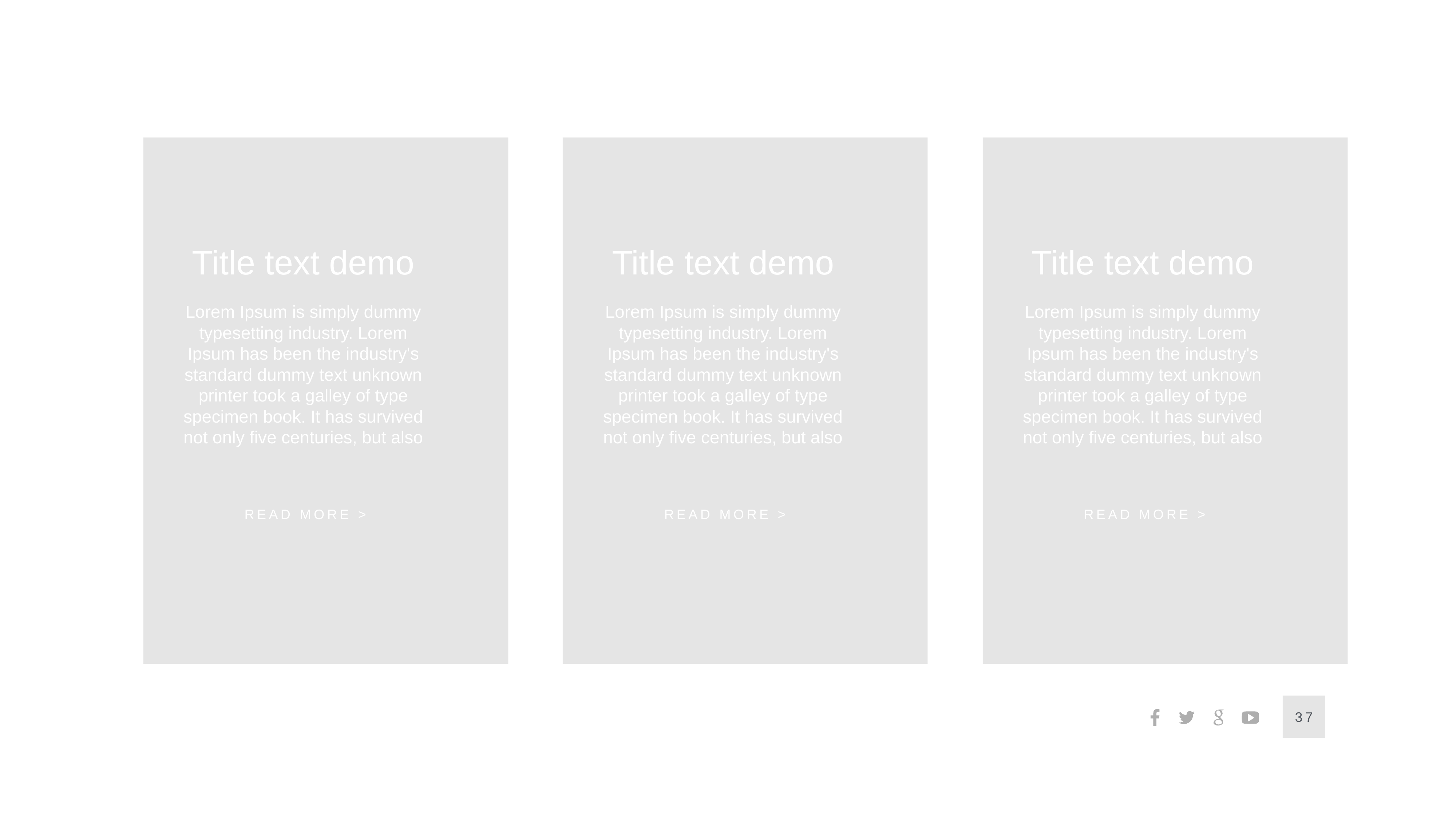

Title text demo
Lorem Ipsum is simply dummy typesetting industry. Lorem Ipsum has been the industry's standard dummy text unknown printer took a galley of type specimen book. It has survived not only five centuries, but also

Read more >
Title text demo
Lorem Ipsum is simply dummy typesetting industry. Lorem Ipsum has been the industry's standard dummy text unknown printer took a galley of type specimen book. It has survived not only five centuries, but also

Read more >
Title text demo
Lorem Ipsum is simply dummy typesetting industry. Lorem Ipsum has been the industry's standard dummy text unknown printer took a galley of type specimen book. It has survived not only five centuries, but also

Read more >
37